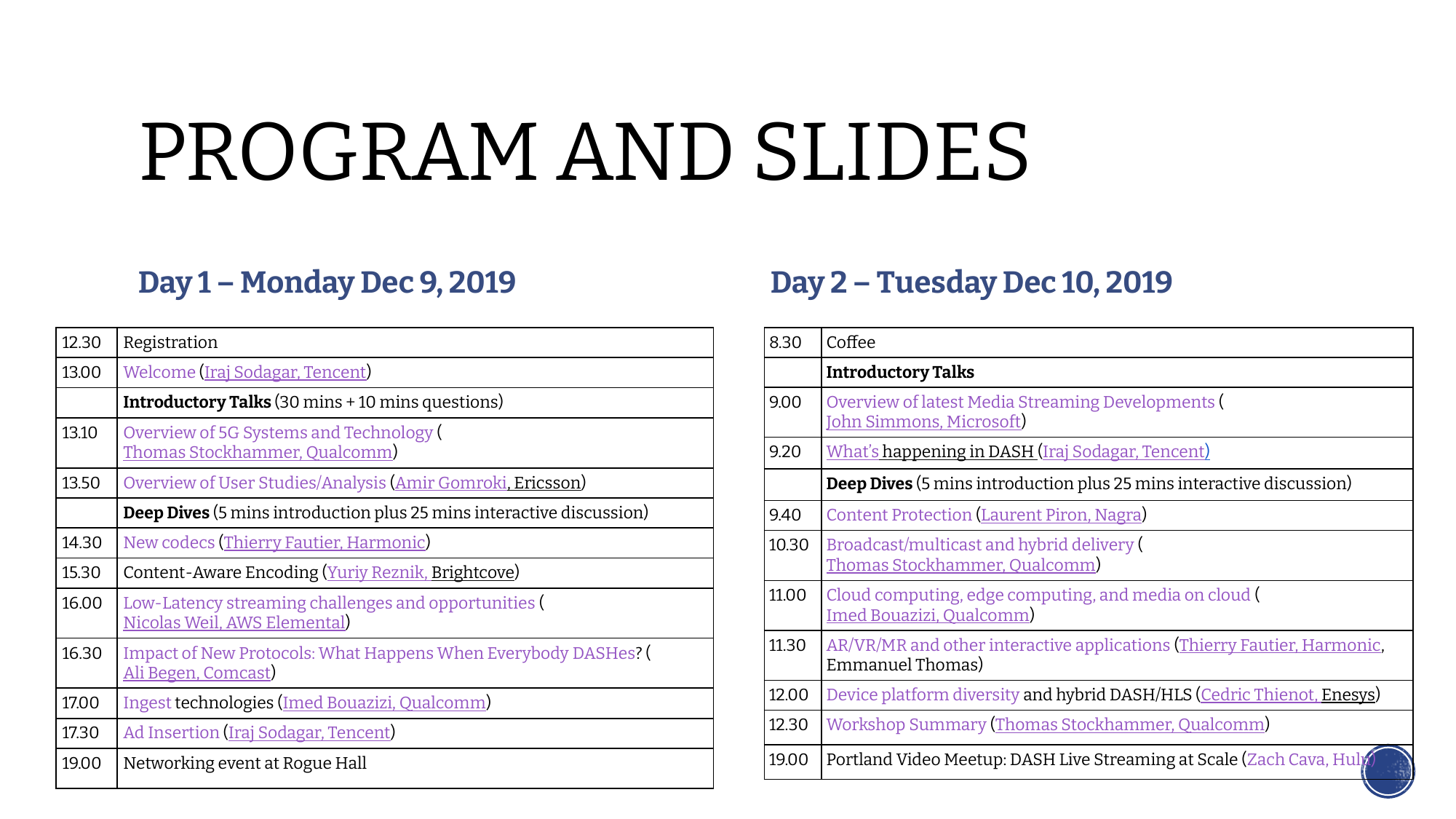

# Program and Slides
Day 1 – Monday Dec 9, 2019
Day 2 – Tuesday Dec 10, 2019
| 12.30 | Registration |
| --- | --- |
| 13.00 | Welcome (Iraj Sodagar, Tencent) |
|  | Introductory Talks (30 mins + 10 mins questions) |
| 13.10 | Overview of 5G Systems and Technology (Thomas Stockhammer, Qualcomm) |
| 13.50 | Overview of User Studies/Analysis (Amir Gomroki, Ericsson) |
|  | Deep Dives (5 mins introduction plus 25 mins interactive discussion) |
| 14.30 | New codecs (Thierry Fautier, Harmonic) |
| 15.30 | Content-Aware Encoding (Yuriy Reznik, Brightcove) |
| 16.00 | Low-Latency streaming challenges and opportunities (Nicolas Weil, AWS Elemental) |
| 16.30 | Impact of New Protocols: What Happens When Everybody DASHes? (Ali Begen, Comcast) |
| 17.00 | Ingest technologies (Imed Bouazizi, Qualcomm) |
| 17.30 | Ad Insertion (Iraj Sodagar, Tencent) |
| 19.00 | Networking event at Rogue Hall |
| 8.30 | Coffee |
| --- | --- |
|  | Introductory Talks |
| 9.00 | Overview of latest Media Streaming Developments (John Simmons, Microsoft) |
| 9.20 | What’s happening in DASH (Iraj Sodagar, Tencent) |
|  | Deep Dives (5 mins introduction plus 25 mins interactive discussion) |
| 9.40 | Content Protection (Laurent Piron, Nagra) |
| 10.30 | Broadcast/multicast and hybrid delivery (Thomas Stockhammer, Qualcomm) |
| 11.00 | Cloud computing, edge computing, and media on cloud (Imed Bouazizi, Qualcomm) |
| 11.30 | AR/VR/MR and other interactive applications (Thierry Fautier, Harmonic, Emmanuel Thomas) |
| 12.00 | Device platform diversity and hybrid DASH/HLS (Cedric Thienot, Enesys) |
| 12.30 | Workshop Summary (Thomas Stockhammer, Qualcomm) |
| 19.00 | Portland Video Meetup: DASH Live Streaming at Scale (Zach Cava, Hulu) |